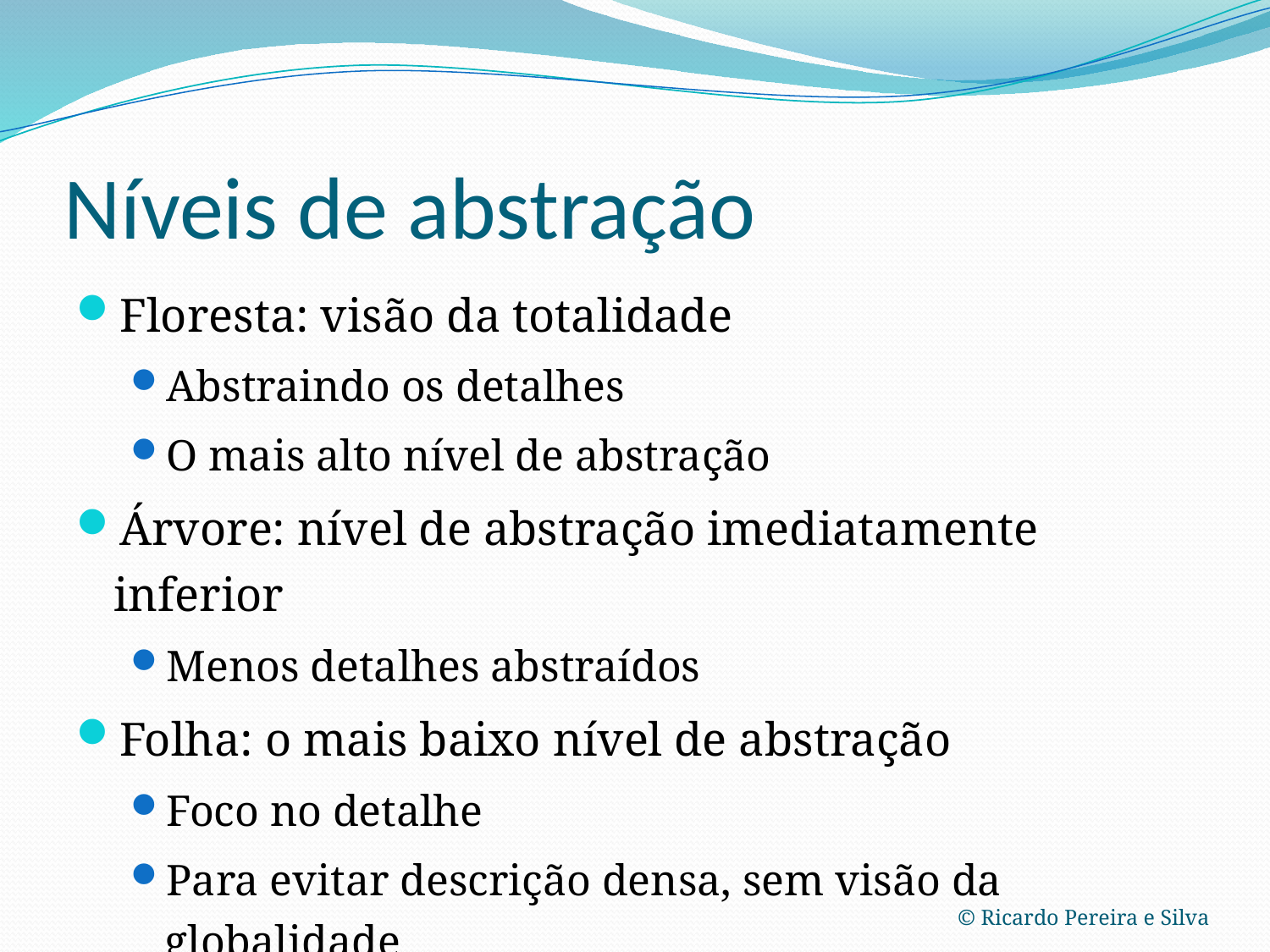

# Níveis de abstração
Floresta: visão da totalidade
Abstraindo os detalhes
O mais alto nível de abstração
Árvore: nível de abstração imediatamente inferior
Menos detalhes abstraídos
Folha: o mais baixo nível de abstração
Foco no detalhe
Para evitar descrição densa, sem visão da globalidade
© Ricardo Pereira e Silva